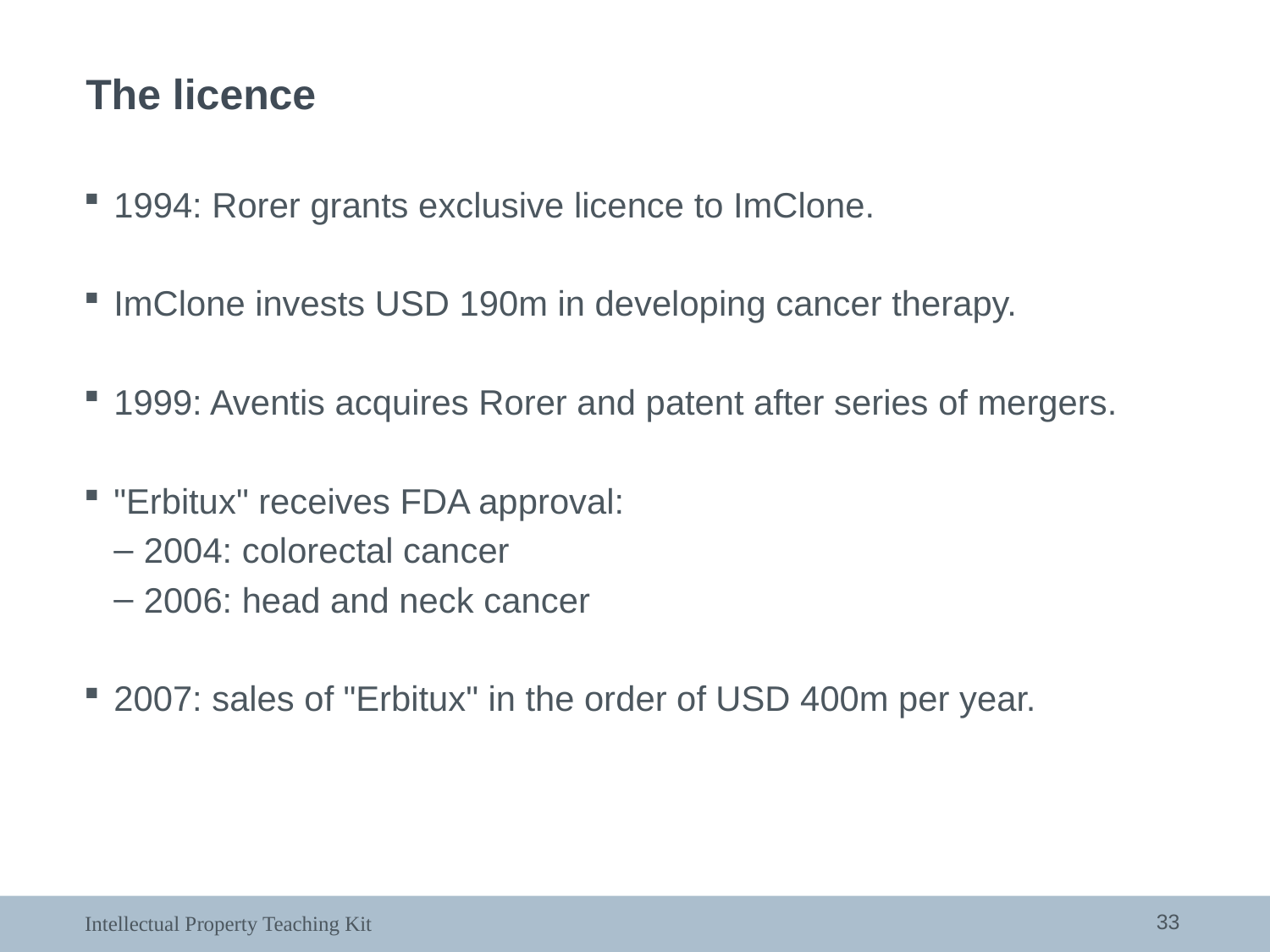

The licence
1994: Rorer grants exclusive licence to ImClone.

ImClone invests USD 190m in developing cancer therapy.

1999: Aventis acquires Rorer and patent after series of mergers.

"Erbitux" receives FDA approval:
2004: colorectal cancer
2006: head and neck cancer

2007: sales of "Erbitux" in the order of USD 400m per year.

33
Intellectual Property Teaching Kit